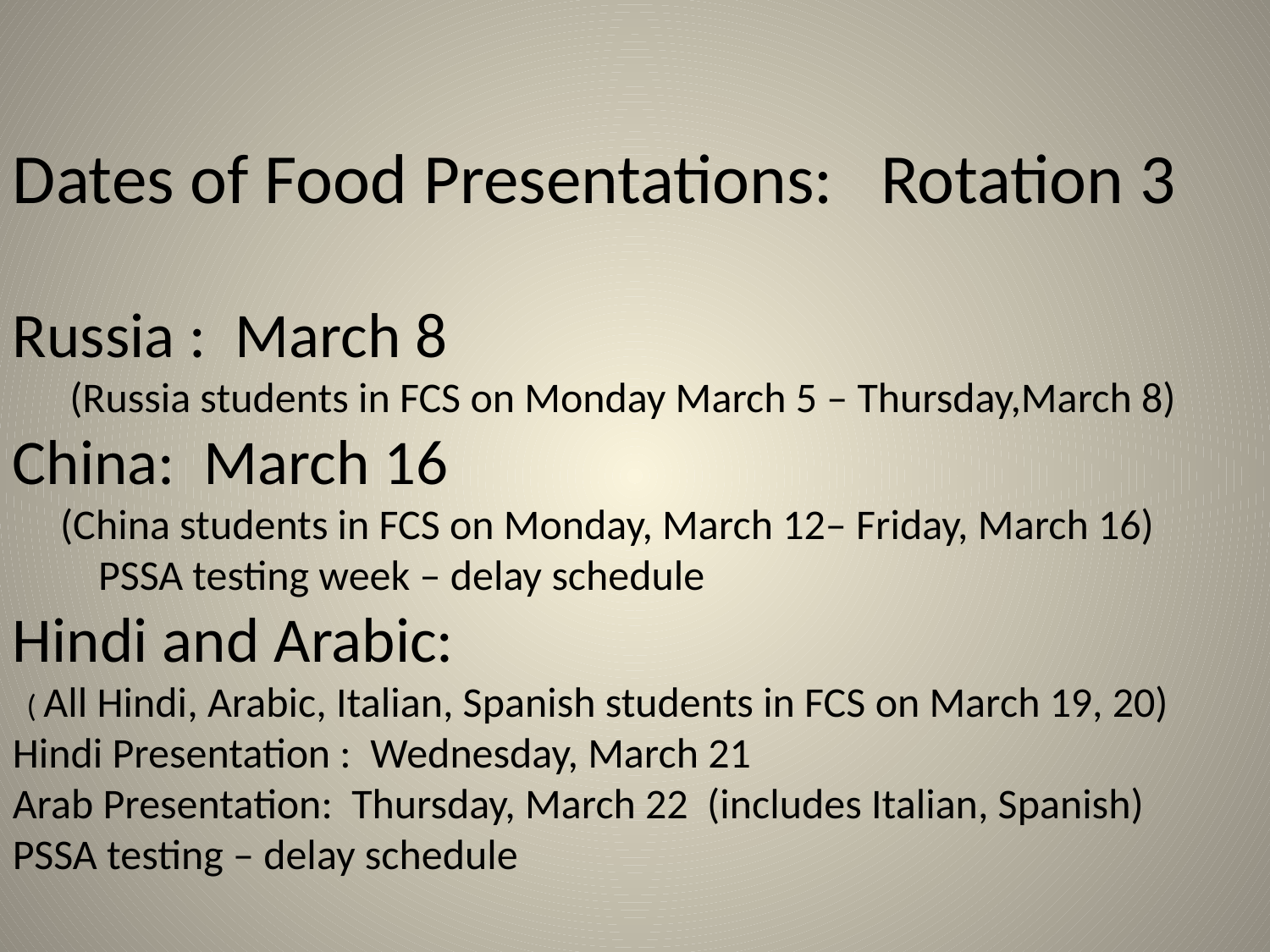

Dates of Food Presentations:   Rotation 3

Russia :  March 8
      (Russia students in FCS on Monday March 5 – Thursday,March 8)
China:  March 16
     (China students in FCS on Monday, March 12– Friday, March 16)
         PSSA testing week – delay schedule
Hindi and Arabic:
  ( All Hindi, Arabic, Italian, Spanish students in FCS on March 19, 20)
Hindi Presentation :  Wednesday, March 21
Arab Presentation:  Thursday, March 22  (includes Italian, Spanish)
PSSA testing – delay schedule